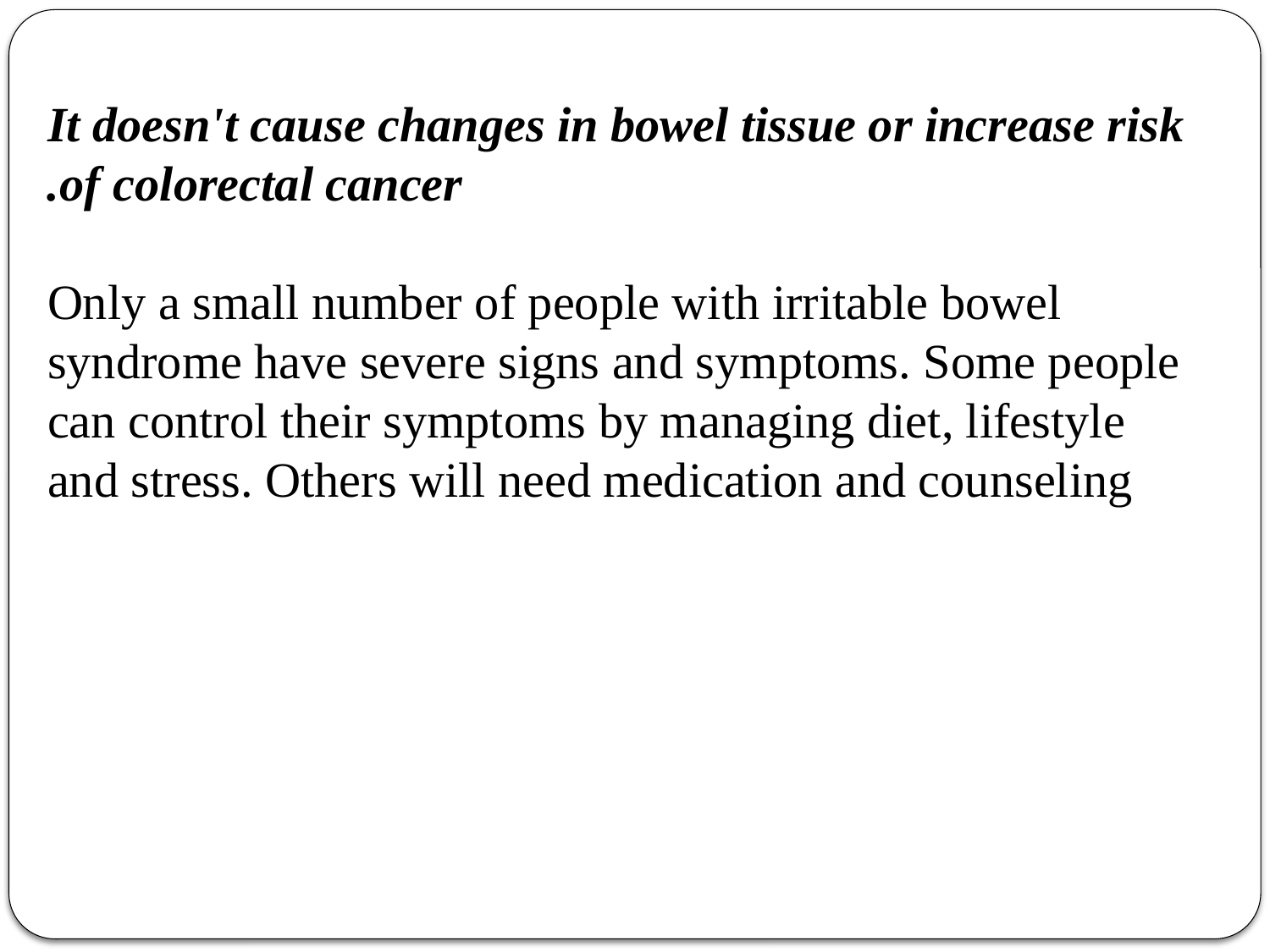

It doesn't cause changes in bowel tissue or increase risk of colorectal cancer.

Only a small number of people with irritable bowel syndrome have severe signs and symptoms. Some people can control their symptoms by managing diet, lifestyle and stress. Others will need medication and counseling